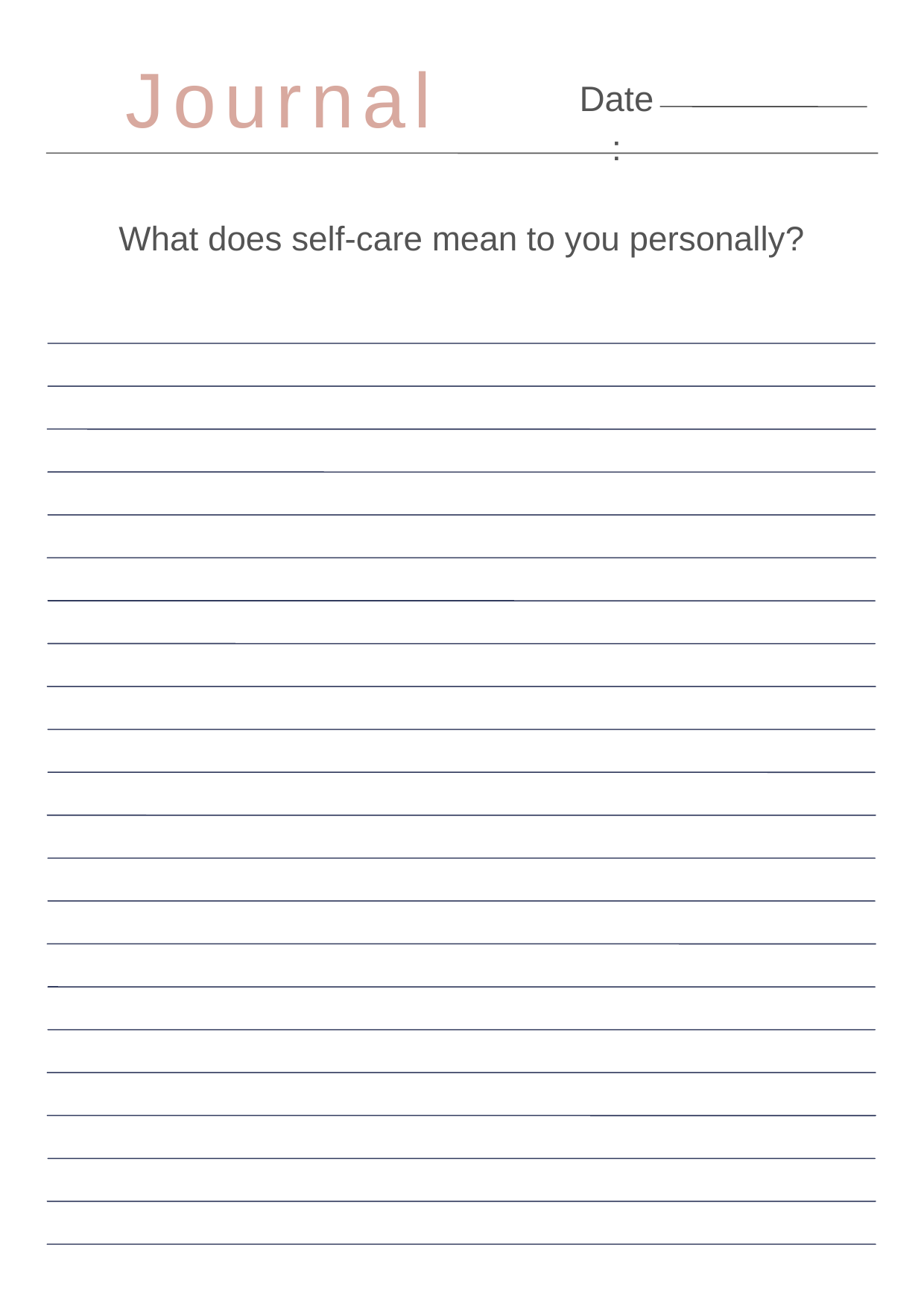

Journal
Date:

What does self-care mean to you personally?